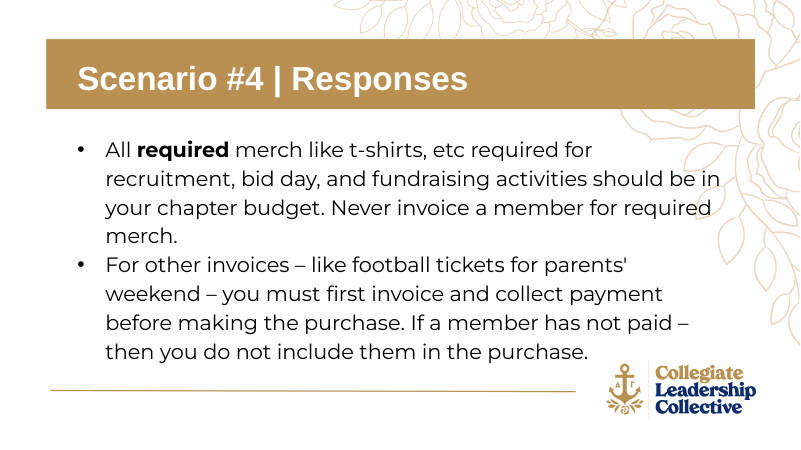

Scenario #4 | Responses
All required merch like t-shirts, etc required for recruitment, bid day, and fundraising activities should be in your chapter budget. Never invoice a member for required merch.
For other invoices – like football tickets for parents' weekend – you must first invoice and collect payment before making the purchase. If a member has not paid – then you do not include them in the purchase.